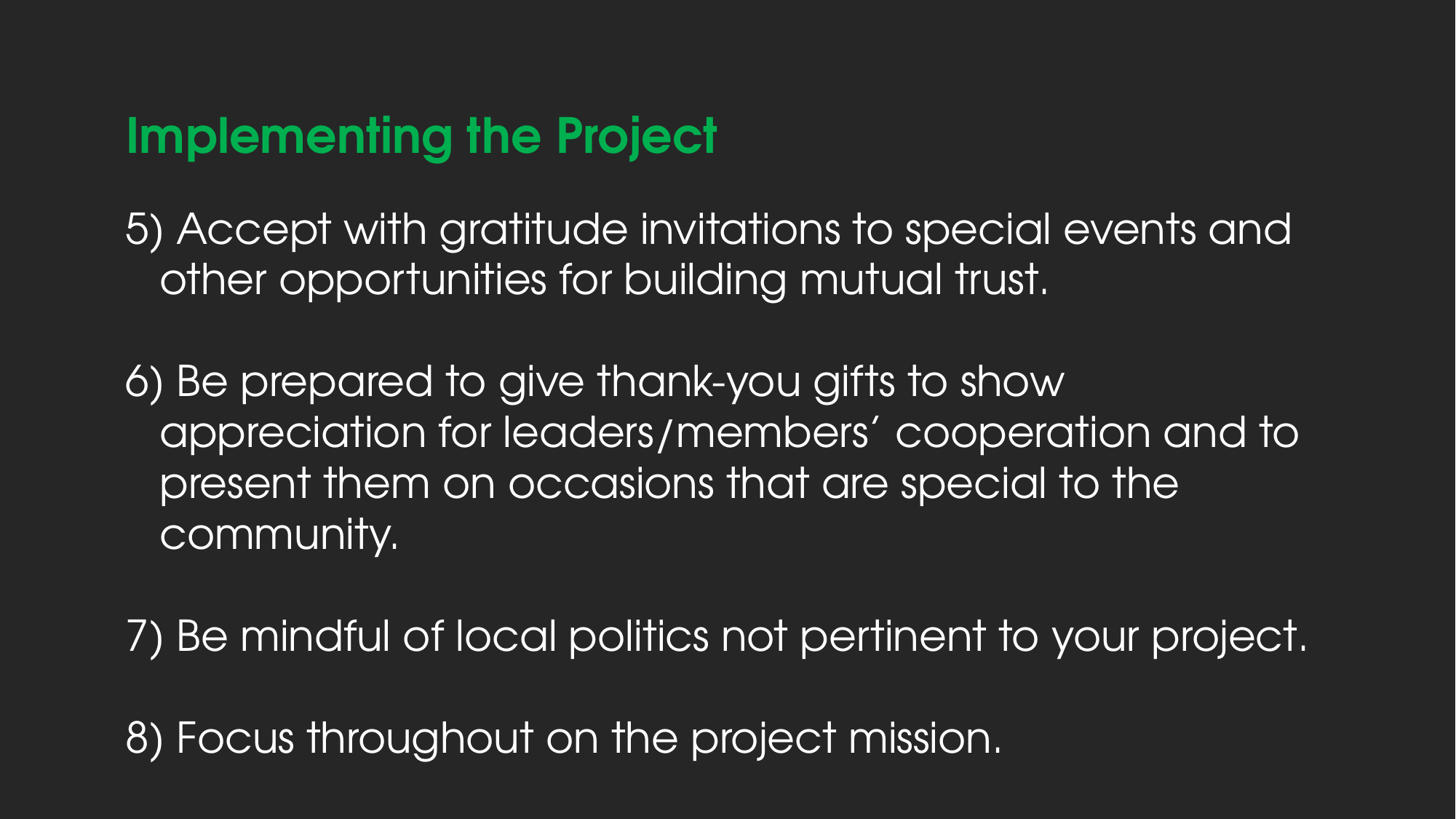

Implementing the Project
5) Accept with gratitude invitations to special events and other opportunities for building mutual trust.

6) Be prepared to give thank-you gifts to show appreciation for leaders/members’ cooperation and to present them on occasions that are special to the community.

7) Be mindful of local politics not pertinent to your project.

8) Focus throughout on the project mission.